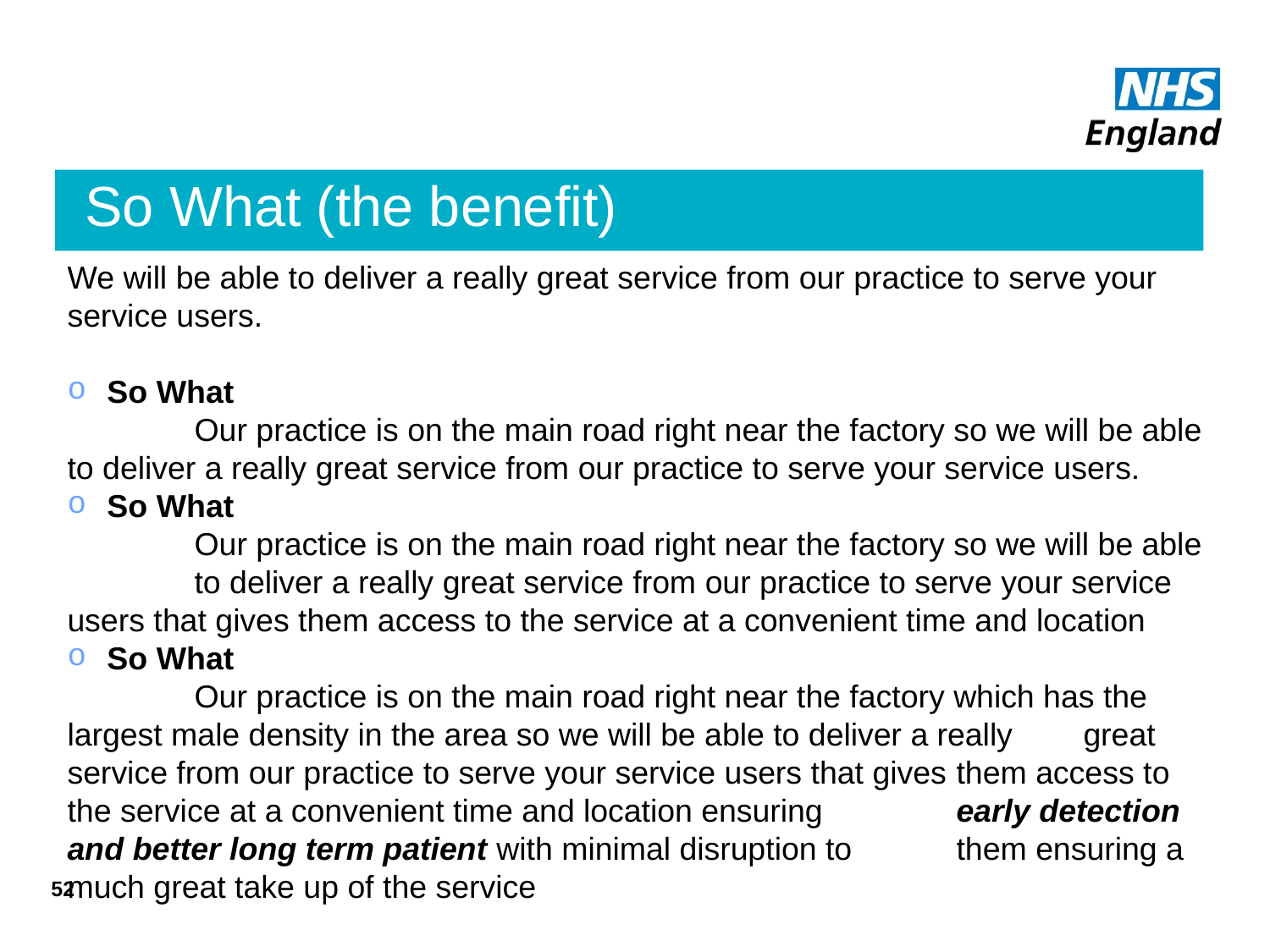

# So What (the benefit)
We will be able to deliver a really great service from our practice to serve your service users.

So What
	Our practice is on the main road right near the factory so we will be able to deliver a really great service from our practice to serve your service users.
So What
	Our practice is on the main road right near the factory so we will be able 	to deliver a really great service from our practice to serve your service 	users that gives them access to the service at a convenient time and location
So What
	Our practice is on the main road right near the factory which has the 	largest male density in the area so we will be able to deliver a really 	great service from our practice to serve your service users that gives 	them access to the service at a convenient time and location ensuring 	early detection and better long term patient with minimal disruption to 	them ensuring a much great take up of the service
52